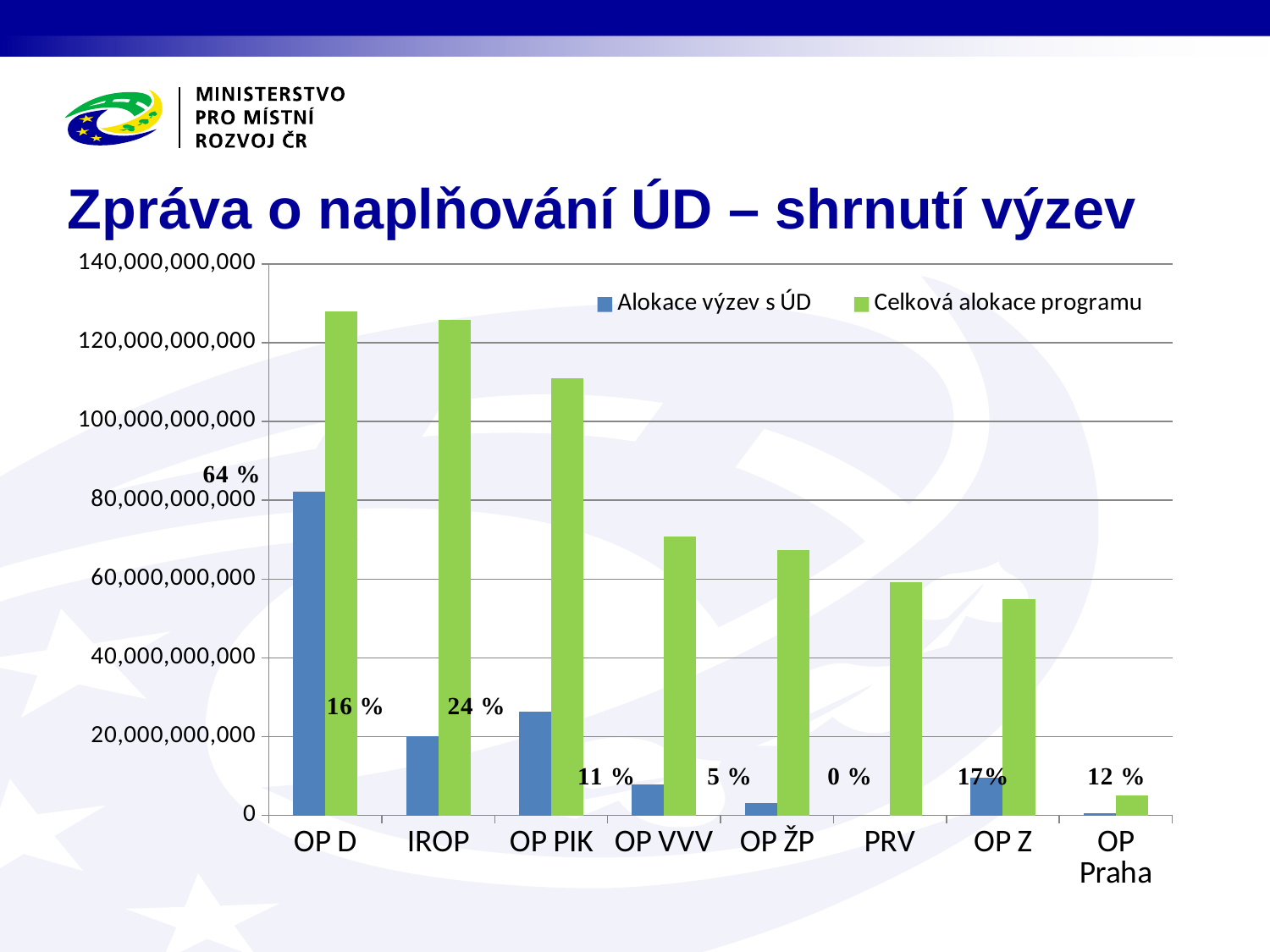

# Zpráva o naplňování ÚD – shrnutí výzev

### Chart

| Category | Alokace výzev s ÚD | Celková alokace programu |
|---|---|---|
| OP D | 82113635195.0 | 127912759409.4 |
| IROP | 20003562856.0 | 125754815435.15999 |
| OP PIK | 26320000000.0 | 110899456946.4 |
| OP VVV | 7800000000.0 | 70877891152.92 |
| OP ŽP | 3089000000.0 | 67375732528.799995 |
| PRV | 0.0 | 59259365767.97759 |
| OP Z | 9563000000.0 | 54987351564.84 |
| OP Praha | 607500000.0 | 5161835546.28 |